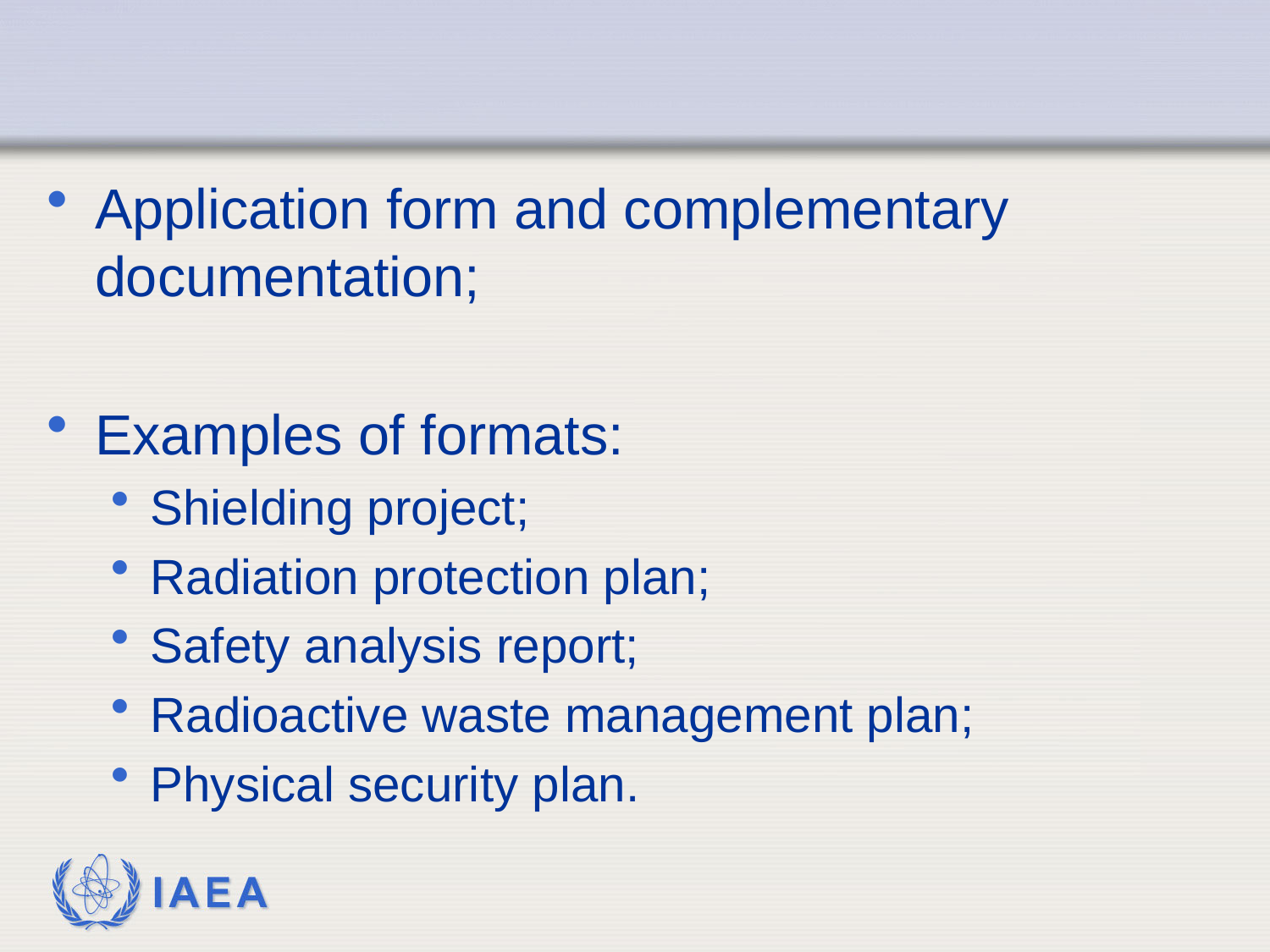

#
Application form and complementary documentation;

Examples of formats:
Shielding project;
Radiation protection plan;
Safety analysis report;
Radioactive waste management plan;
Physical security plan.